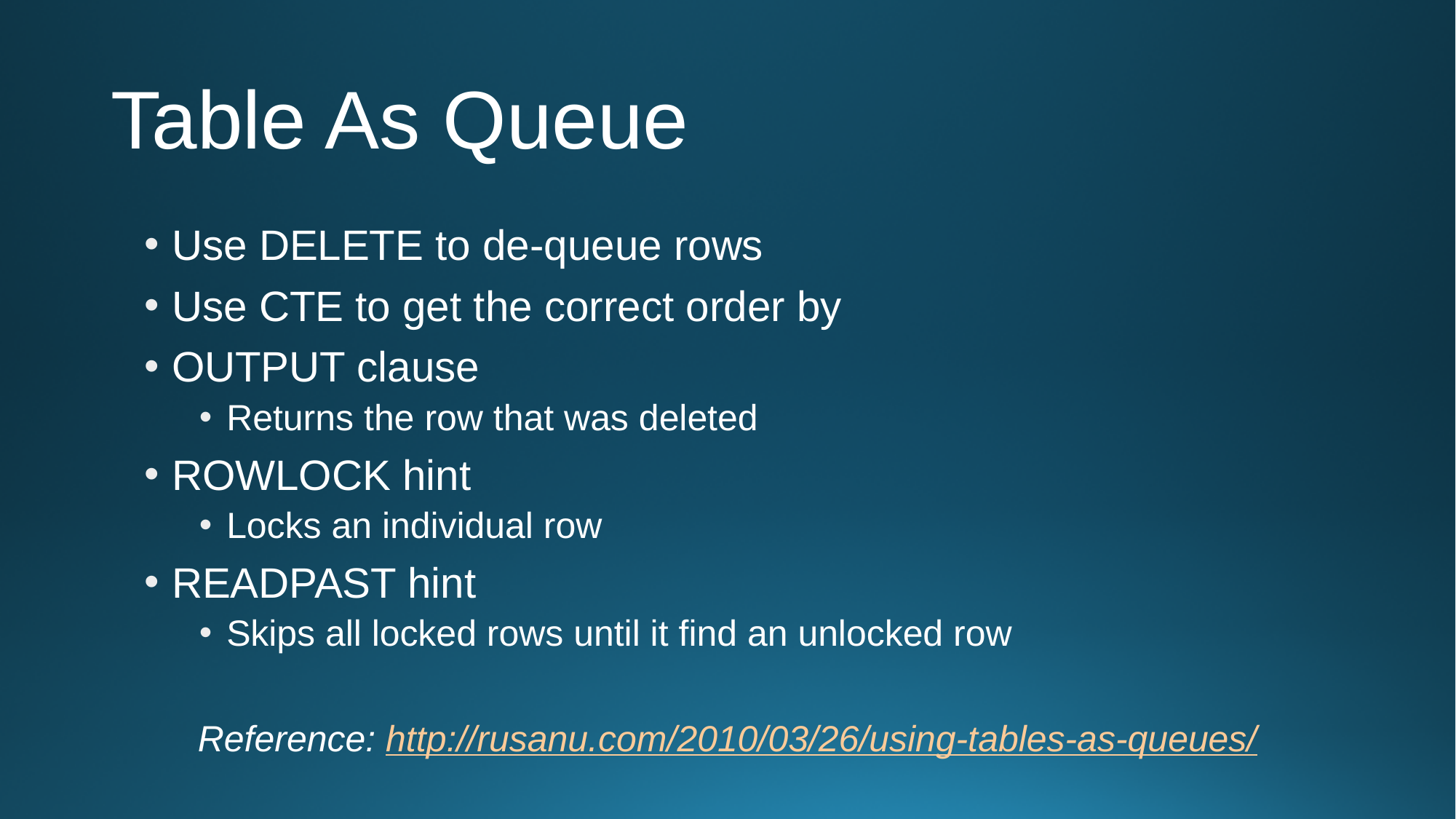

# Table As Queue
Use DELETE to de-queue rows
Use CTE to get the correct order by
OUTPUT clause
Returns the row that was deleted
ROWLOCK hint
Locks an individual row
READPAST hint
Skips all locked rows until it find an unlocked row
Reference: http://rusanu.com/2010/03/26/using-tables-as-queues/